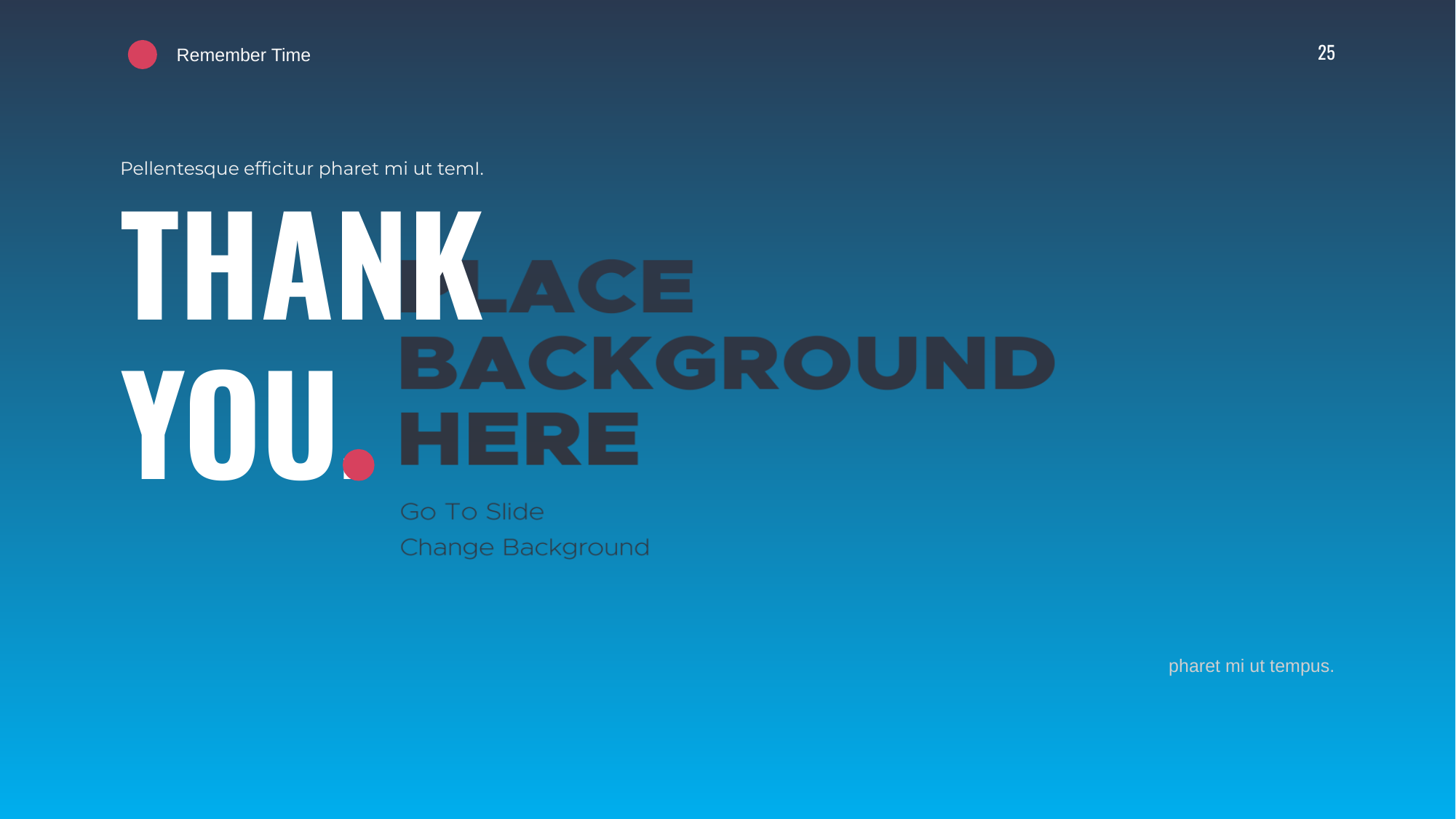

25
Remember Time

Pellentesque efficitur pharet mi ut temI.
THANK
YOU.

pharet mi ut tempus.